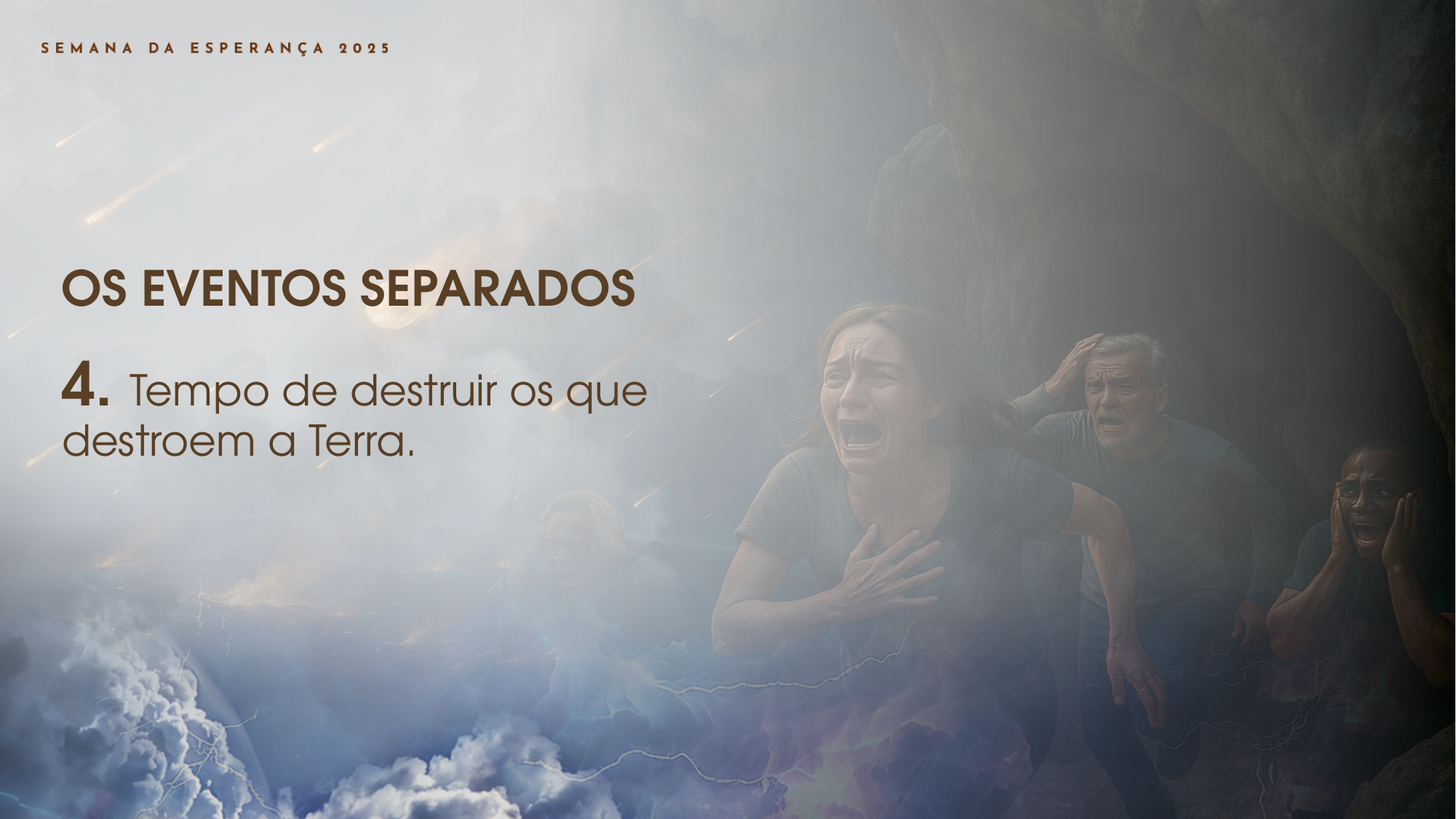

4. Tempo de destruir os que destroem a Terra.
OS EVENTOS SEPARADOS